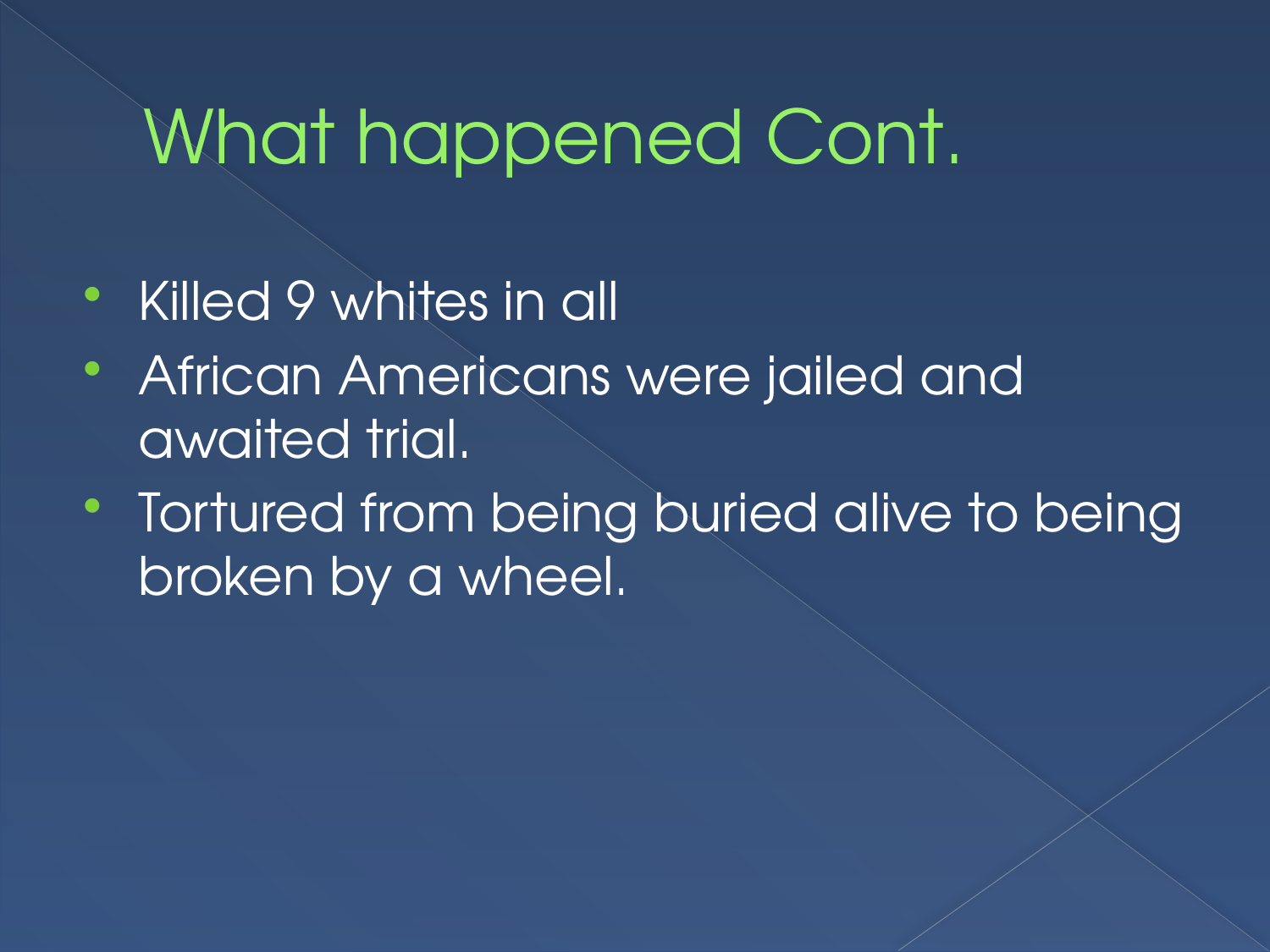

# What happened Cont.
Killed 9 whites in all
African Americans were jailed and awaited trial.
Tortured from being buried alive to being broken by a wheel.